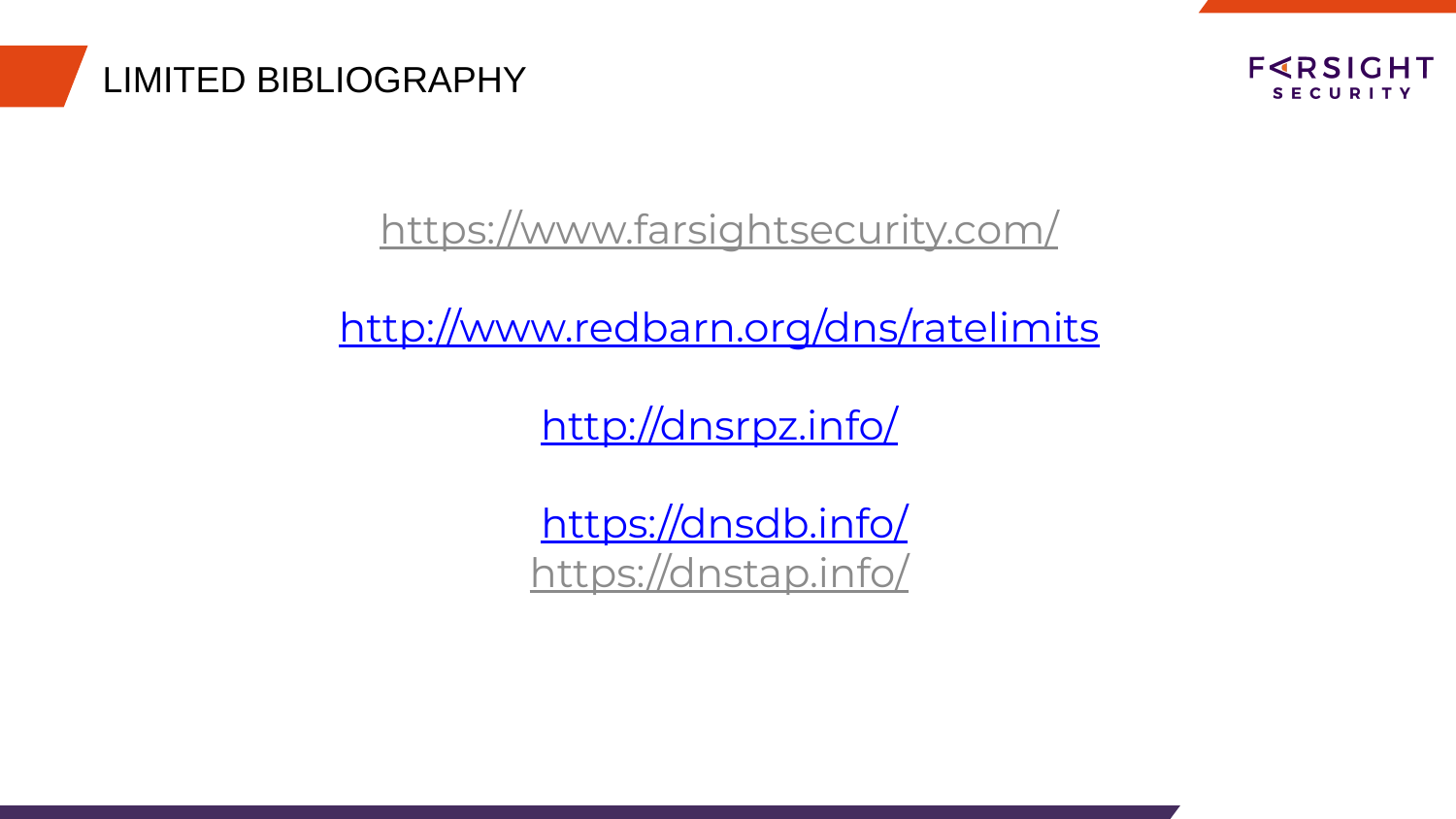

# LIMITED BIBLIOGRAPHY
https://www.farsightsecurity.com/
http://www.redbarn.org/dns/ratelimits
http://dnsrpz.info/
https://dnsdb.info/
https://dnstap.info/